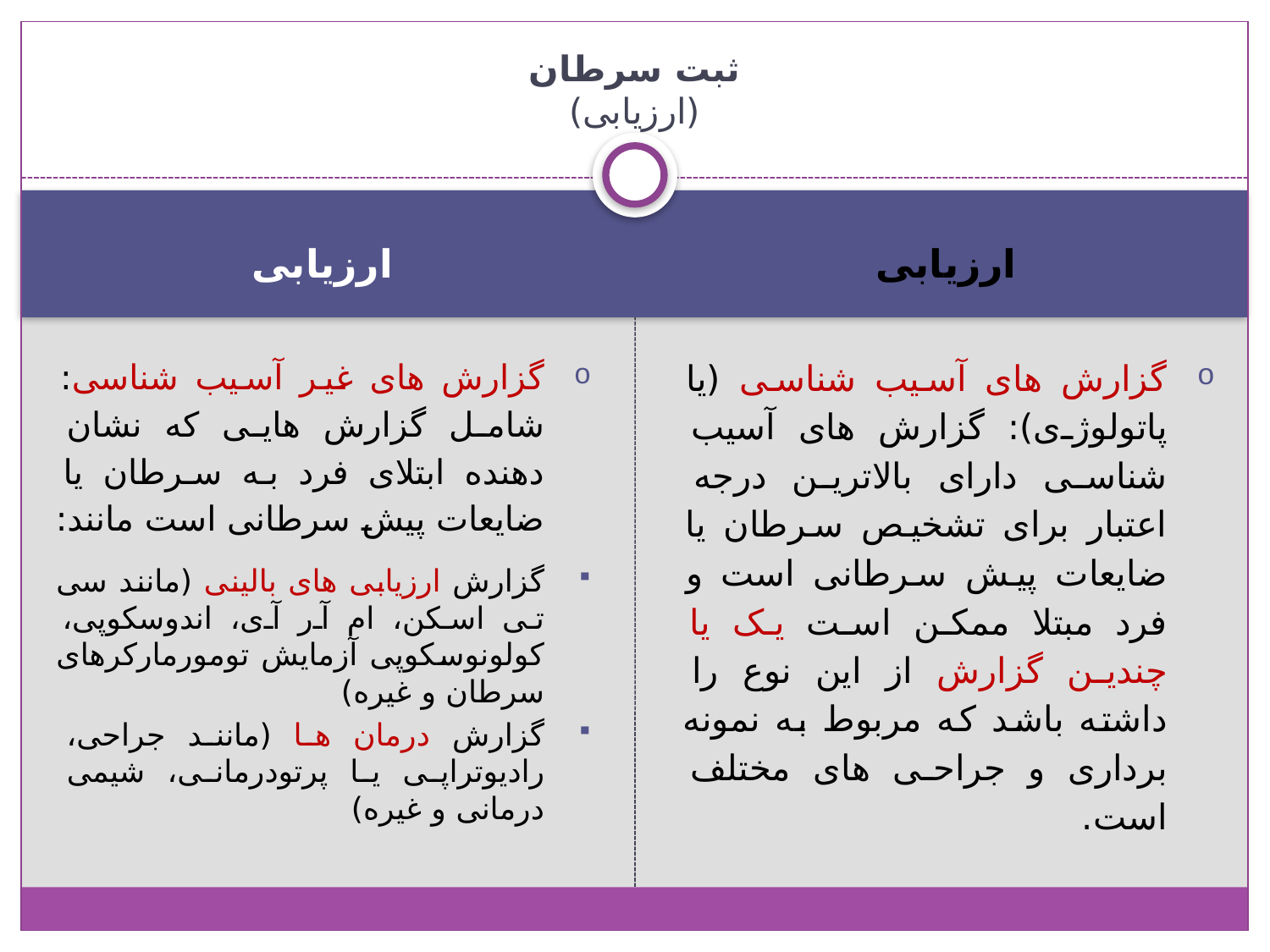

# ثبت سرطان (ارزیابی)
ارزیابی
ارزیابی
گزارش های غیر آسیب شناسی: شامل گزارش هایی که نشان دهنده ابتلای فرد به سرطان یا ضایعات پیش سرطانی است مانند:
گزارش ارزیابی های بالینی (مانند سی تی اسکن، ام آر آی، اندوسکوپی، کولونوسکوپی آزمایش تومورمارکرهای سرطان و غیره)
گزارش درمان ها (مانند جراحی، رادیوتراپی یا پرتودرمانی، شیمی درمانی و غیره)
گزارش های آسیب شناسی (یا پاتولوژی): گزارش های آسیب شناسی دارای بالاترین درجه اعتبار برای تشخیص سرطان یا ضایعات پیش سرطانی است و فرد مبتلا ممکن است یک یا چندین گزارش از این نوع را داشته باشد که مربوط به نمونه برداری و جراحی های مختلف است.